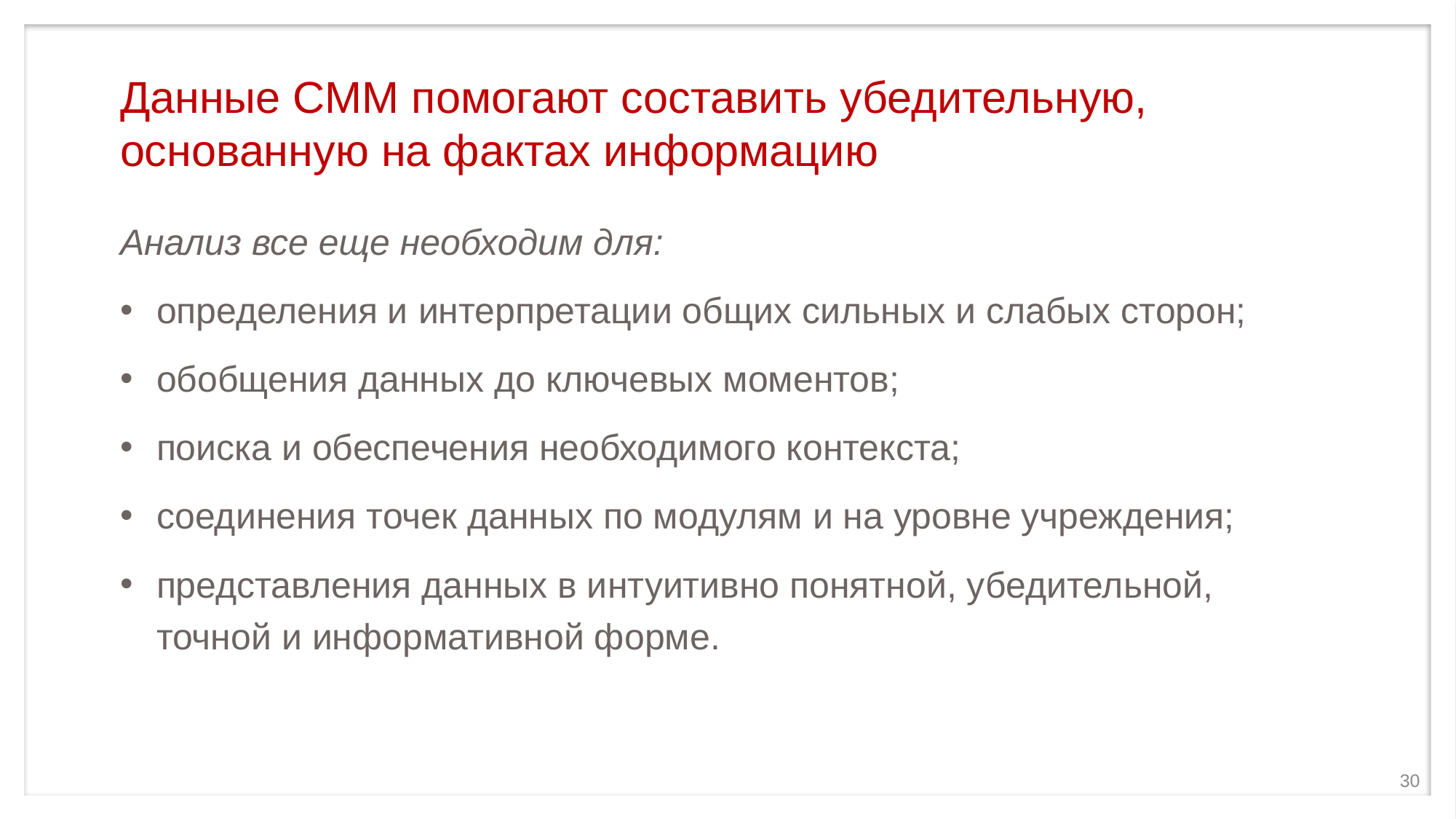

# Данные CMM помогают составить убедительную, основанную на фактах информацию
Анализ все еще необходим для:
определения и интерпретации общих сильных и слабых сторон;
обобщения данных до ключевых моментов;
поиска и обеспечения необходимого контекста;
соединения точек данных по модулям и на уровне учреждения;
представления данных в интуитивно понятной, убедительной, точной и информативной форме.

30